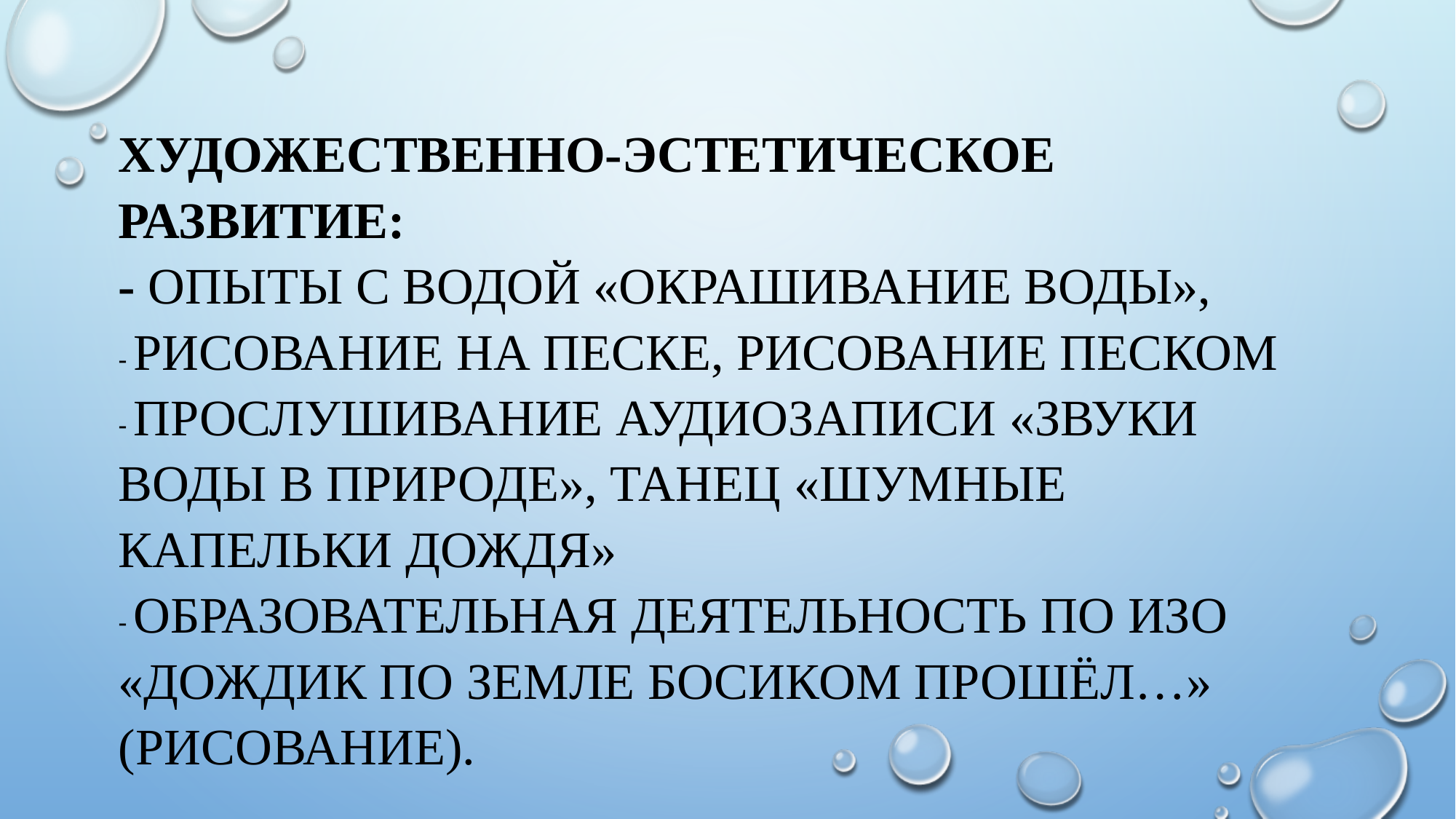

# Художественно-эстетическое развитие: - Опыты с водой «Окрашивание воды», - Рисование на песке, рисование песком - Прослушивание аудиозаписи «Звуки воды в природе», танец «Шумные капельки дождя» - образовательная деятельность по изо «Дождик по земле босиком прошёл…» (рисование).